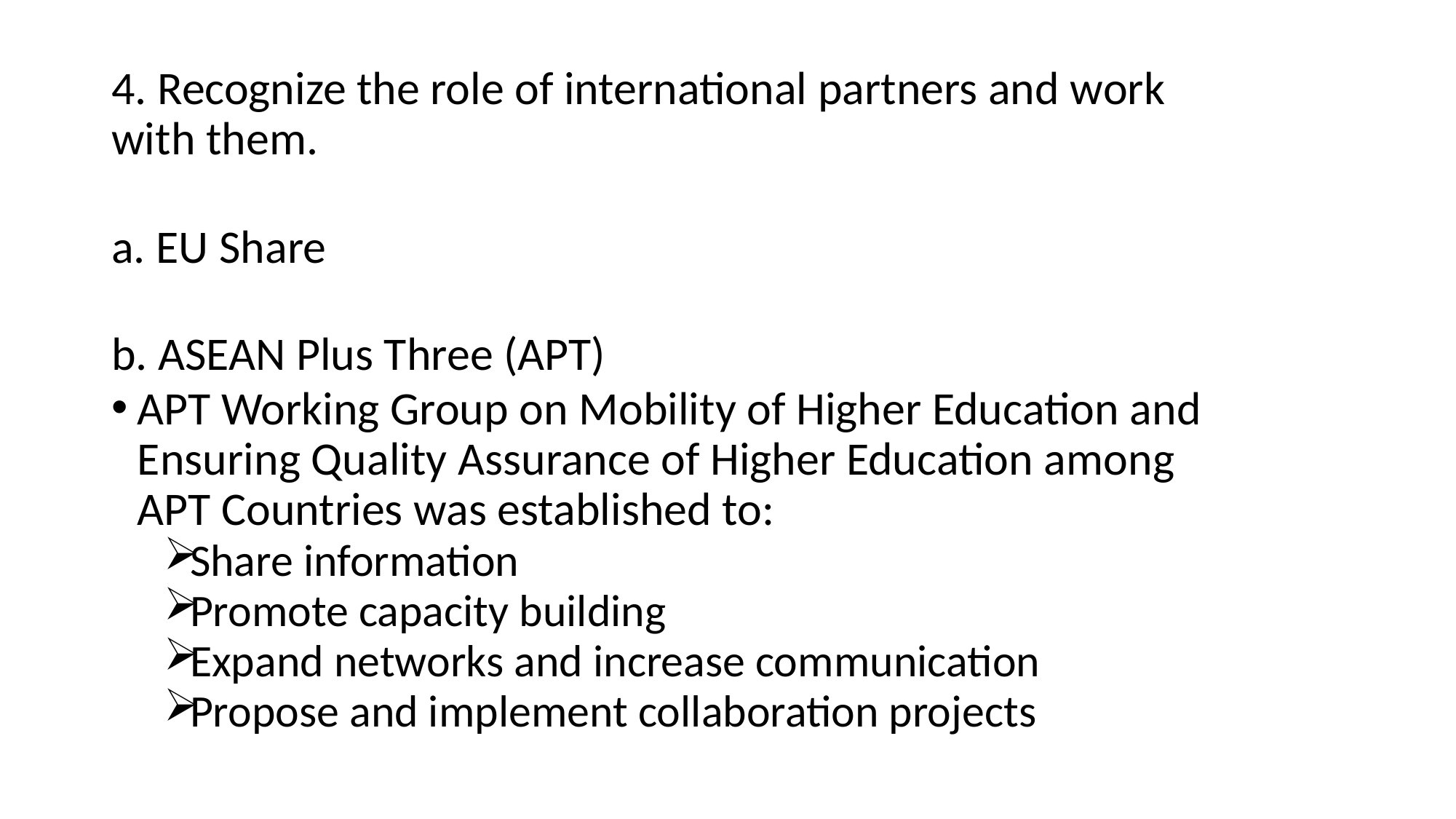

4. Recognize the role of international partners and work with them.

a. EU Share

b. ASEAN Plus Three (APT)
APT Working Group on Mobility of Higher Education and Ensuring Quality Assurance of Higher Education among APT Countries was established to:
Share information
Promote capacity building
Expand networks and increase communication
Propose and implement collaboration projects